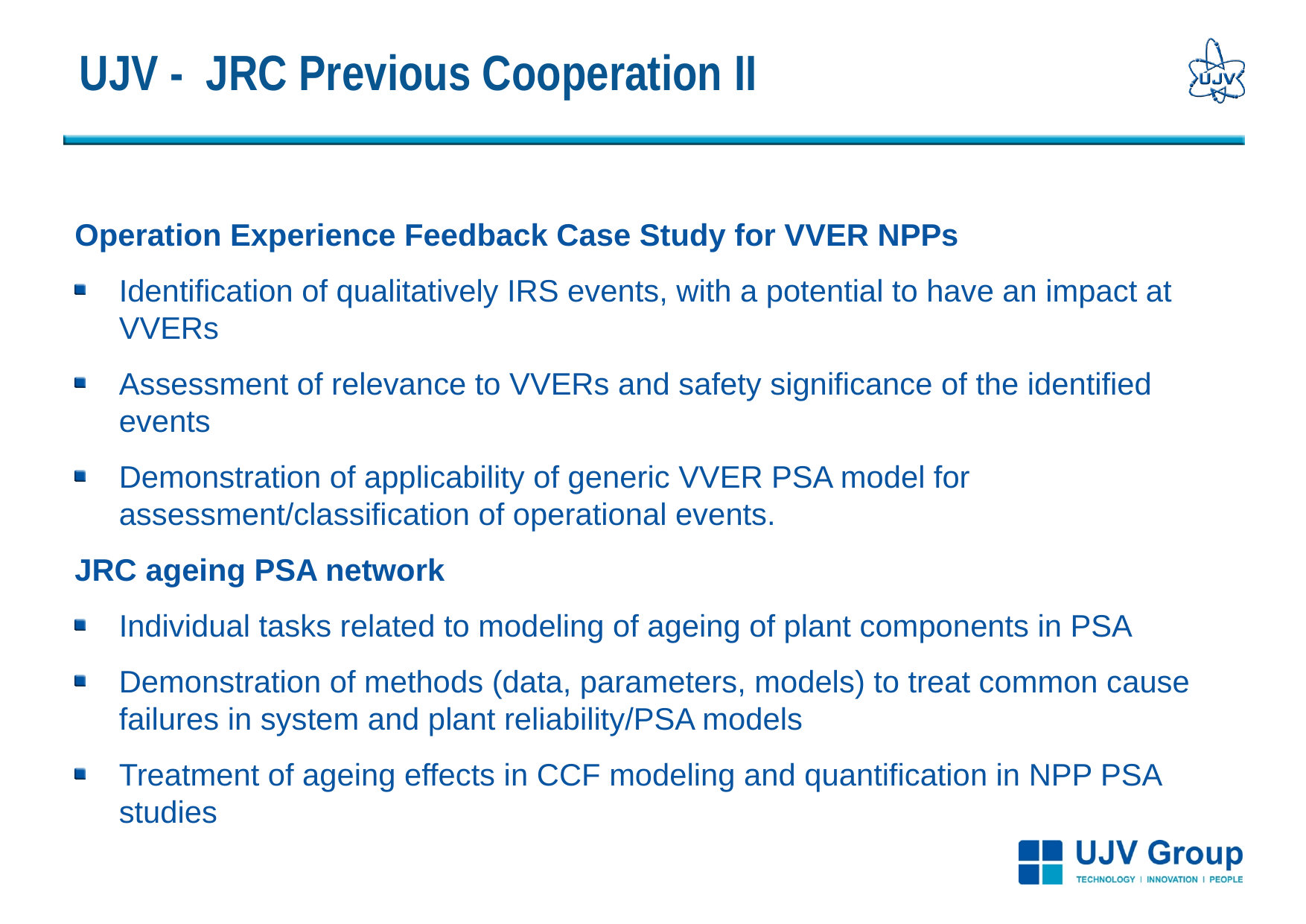

# UJV -  JRC Previous Cooperation II

Operation Experience Feedback Case Study for VVER NPPs
Identification of qualitatively IRS events, with a potential to have an impact at VVERs
Assessment of relevance to VVERs and safety significance of the identified events
Demonstration of applicability of generic VVER PSA model for assessment/classification of operational events.
JRC ageing PSA network
Individual tasks related to modeling of ageing of plant components in PSA
Demonstration of methods (data, parameters, models) to treat common cause failures in system and plant reliability/PSA models
Treatment of ageing effects in CCF modeling and quantification in NPP PSA studies